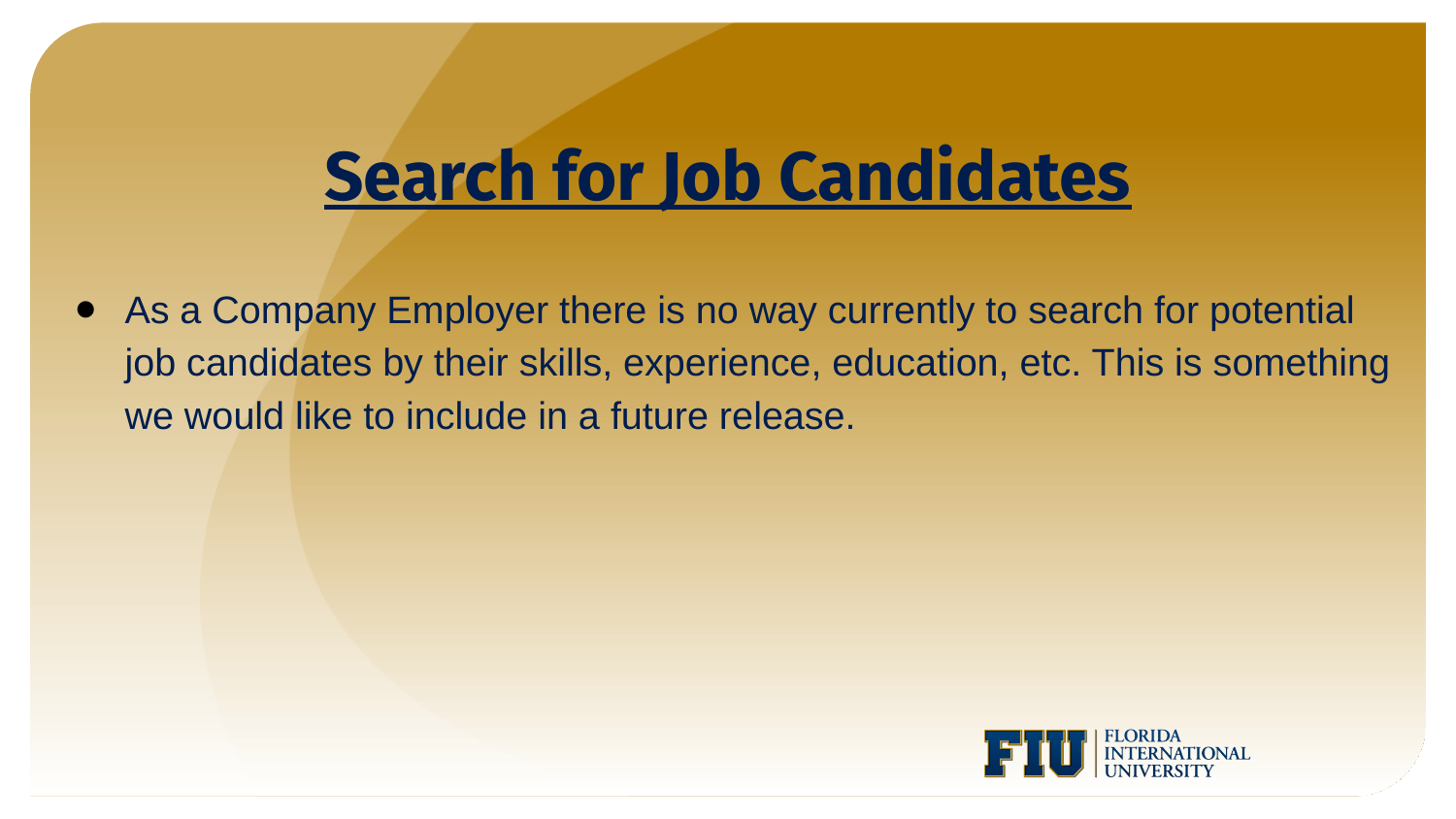

Search for Job Candidates
As a Company Employer there is no way currently to search for potential job candidates by their skills, experience, education, etc. This is something we would like to include in a future release.